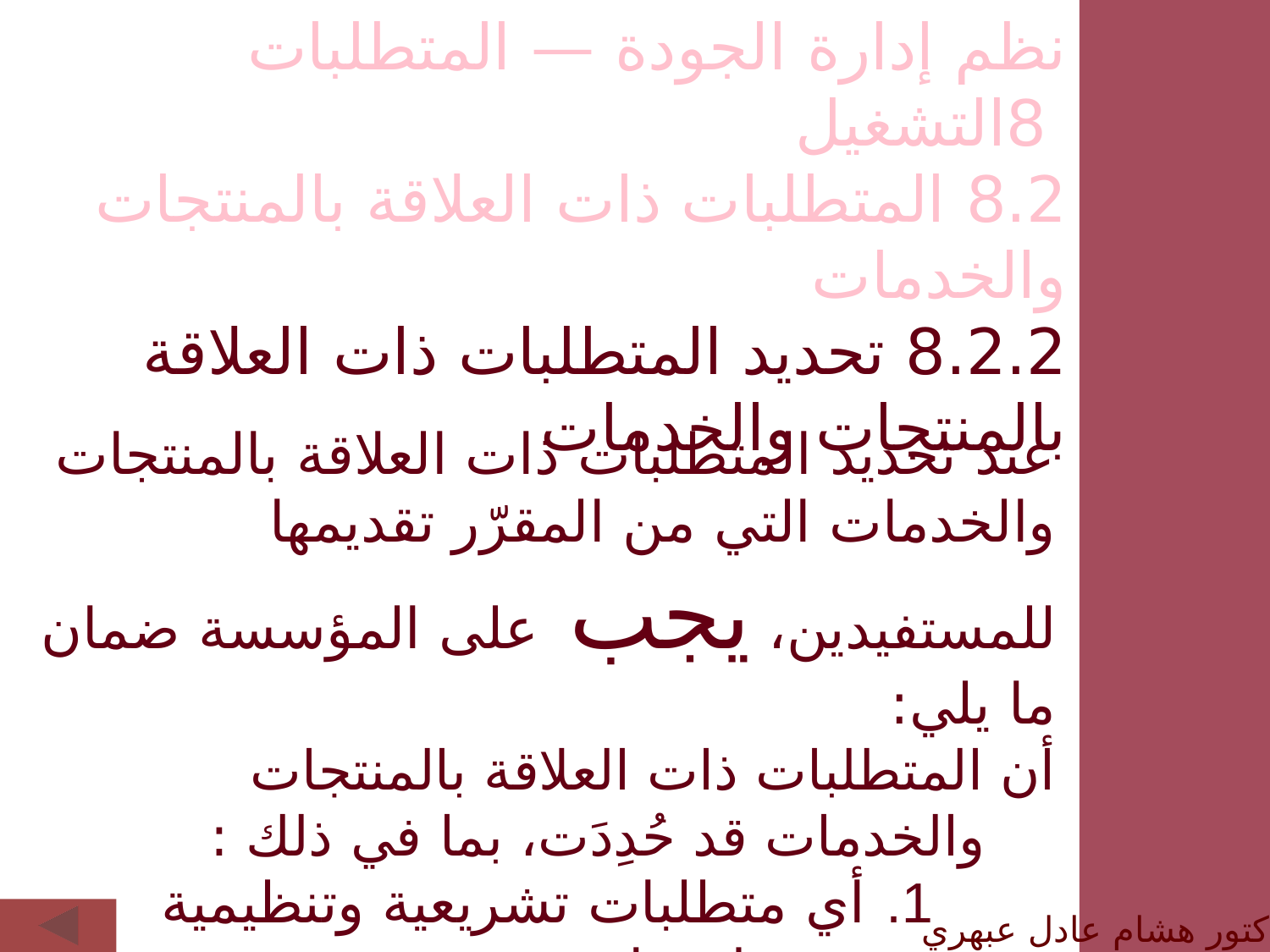

نظم إدارة الجودة — المتطلبات
 8التشغيل
8.2 المتطلبات ذات العلاقة بالمنتجات والخدمات
8.2.2 تحديد المتطلبات ذات العلاقة بالمنتجات والخدمات

عند تحديد المتطلبات ذات العلاقة بالمنتجات والخدمات التي من المقرّر تقديمها للمستفيدين، يجب على المؤسسة ضمان ما يلي:
أن المتطلبات ذات العلاقة بالمنتجات والخدمات قد حُدِدَت، بما في ذلك :
أي متطلبات تشريعية وتنظيمية معمول بها؛
المتطلبات التي تعتبرها المؤسسة ضرورية؛
أن المؤسسة بإمكانها الوفاء بالمطالبات المتعلقة بالمنتجات والخدمات التي تعرضها.

الدكتور هشام عادل عبهري